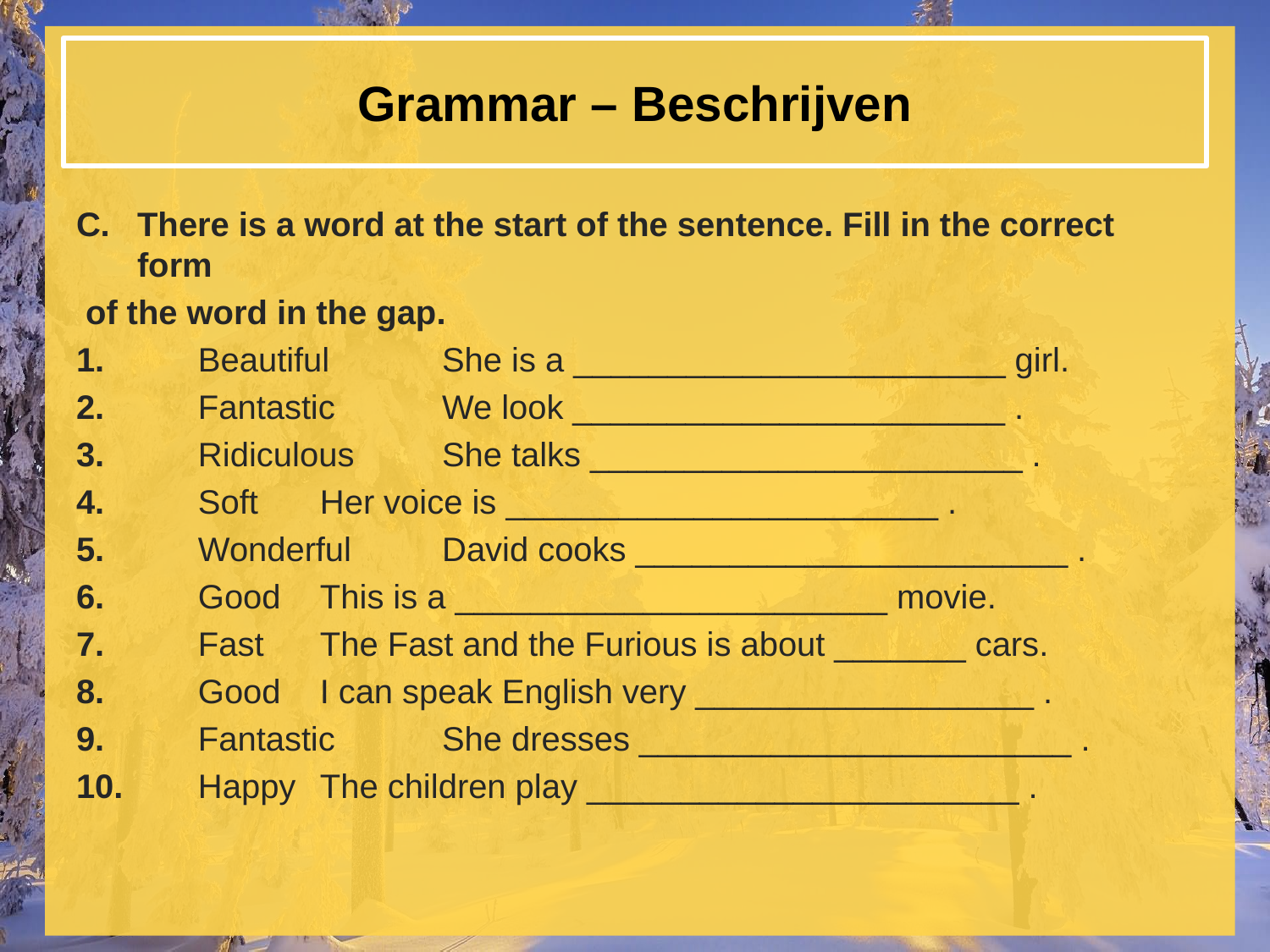

# Grammar – Beschrijven
There is a word at the start of the sentence. Fill in the correct form
 of the word in the gap.
1.	Beautiful	She is a _______________________ girl.
2.	Fantastic	We look _______________________ .
3.	Ridiculous	She talks _______________________ .
4.	Soft		Her voice is _______________________ .
5.	Wonderful	David cooks _______________________ .
6.	Good		This is a _______________________ movie.
7.	Fast		The Fast and the Furious is about _______ cars.
8.	Good		I can speak English very __________________ .
9.	Fantastic	She dresses _______________________ .
10. 	Happy		The children play _______________________ .